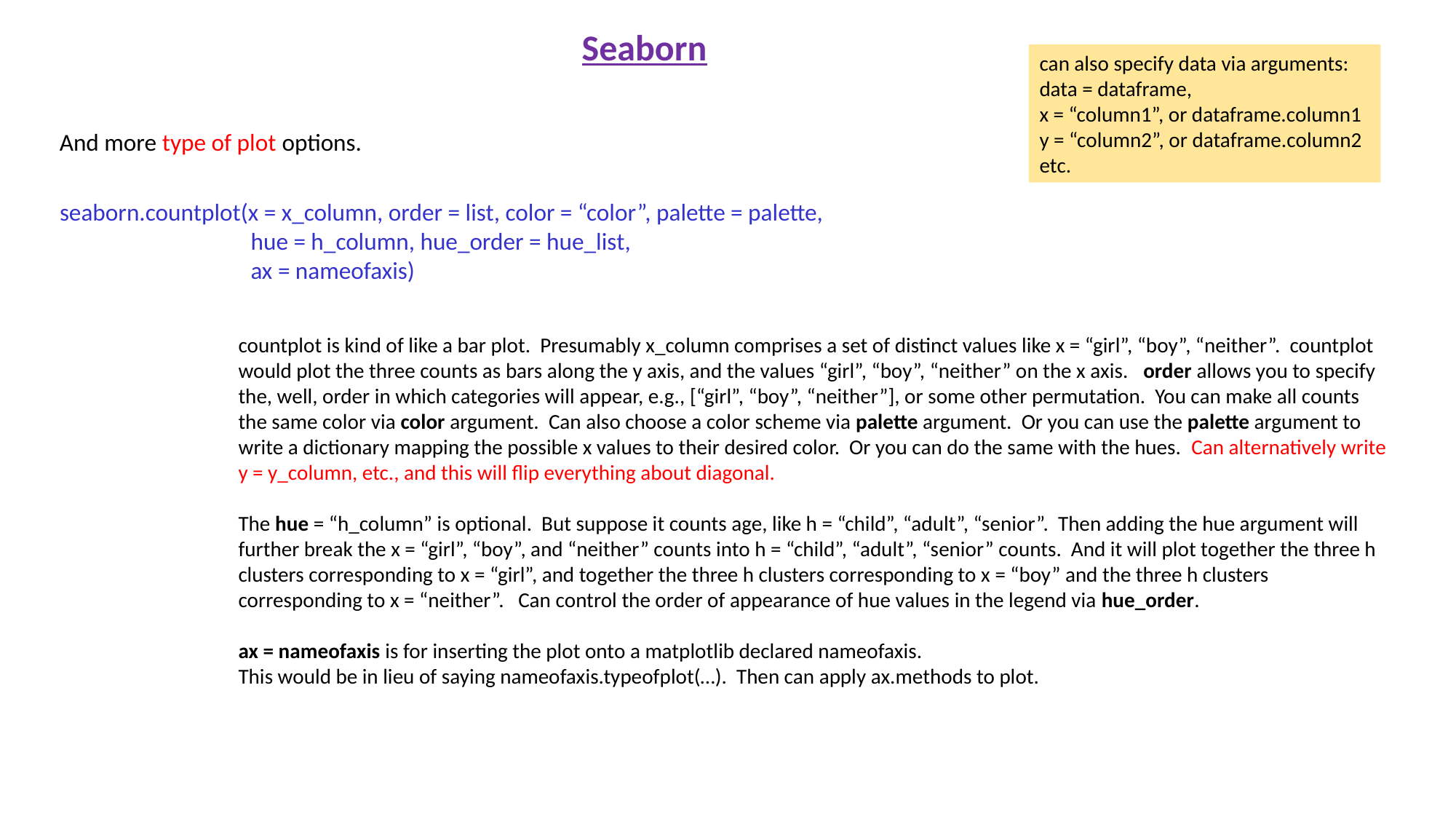

Seaborn
can also specify data via arguments:
data = dataframe,
x = “column1”, or dataframe.column1
y = “column2”, or dataframe.column2
etc.
And more type of plot options.
seaborn.countplot(x = x_column, order = list, color = “color”, palette = palette,
	               hue = h_column, hue_order = hue_list,
	               ax = nameofaxis)
countplot is kind of like a bar plot.  Presumably x_column comprises a set of distinct values like x = “girl”, “boy”, “neither”.  countplot would plot the three counts as bars along the y axis, and the values “girl”, “boy”, “neither” on the x axis.   order allows you to specify the, well, order in which categories will appear, e.g., [“girl”, “boy”, “neither”], or some other permutation.  You can make all counts the same color via color argument.  Can also choose a color scheme via palette argument.  Or you can use the palette argument to write a dictionary mapping the possible x values to their desired color.  Or you can do the same with the hues.  Can alternatively write y = y_column, etc., and this will flip everything about diagonal.

The hue = “h_column” is optional.  But suppose it counts age, like h = “child”, “adult”, “senior”.  Then adding the hue argument will further break the x = “girl”, “boy”, and “neither” counts into h = “child”, “adult”, “senior” counts.  And it will plot together the three h clusters corresponding to x = “girl”, and together the three h clusters corresponding to x = “boy” and the three h clusters corresponding to x = “neither”.   Can control the order of appearance of hue values in the legend via hue_order.

ax = nameofaxis is for inserting the plot onto a matplotlib declared nameofaxis.
This would be in lieu of saying nameofaxis.typeofplot(…).  Then can apply ax.methods to plot.